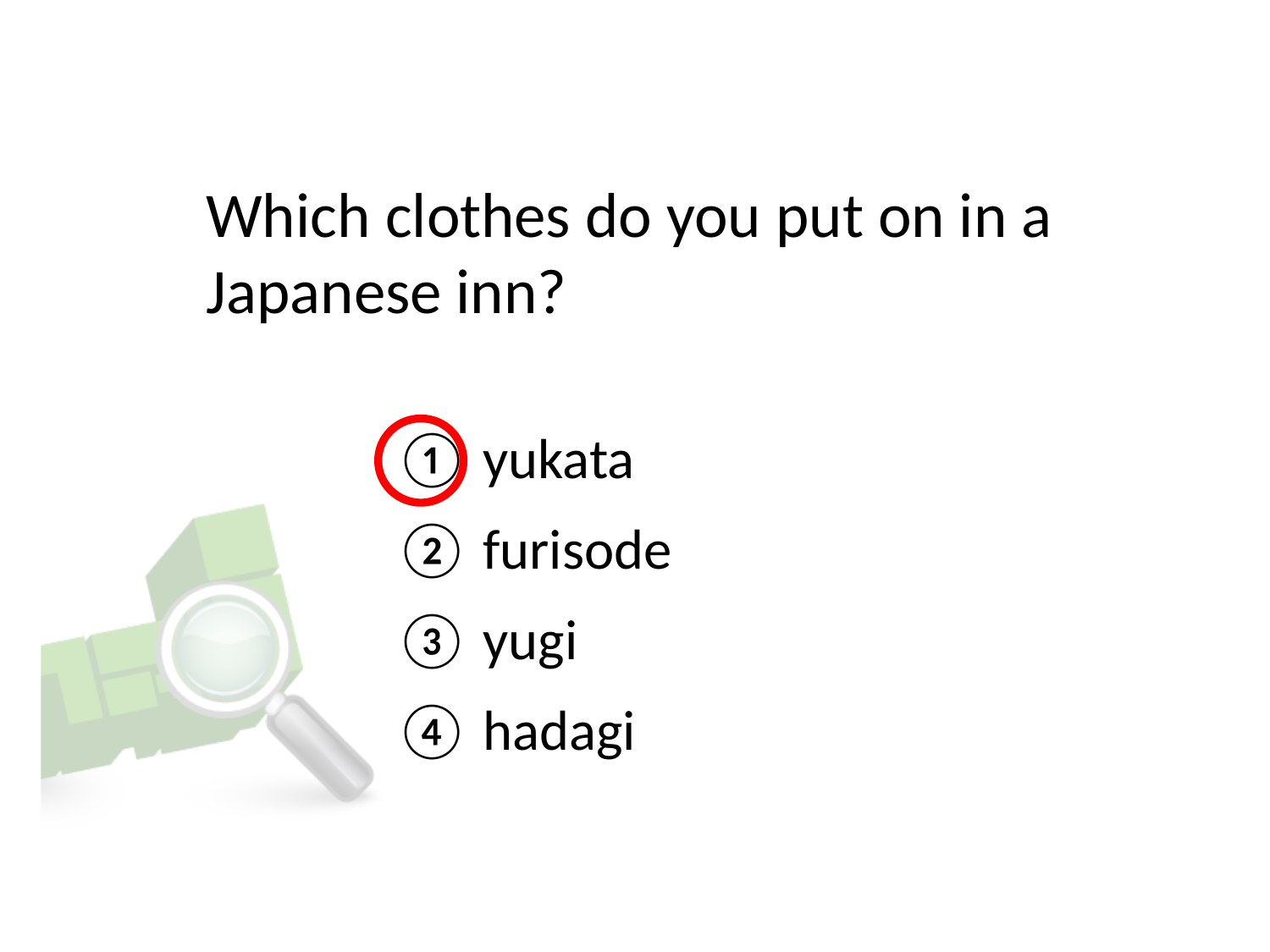

# Which clothes do you put on in a Japanese inn?
① yukata
② furisode
③ yugi
④ hadagi